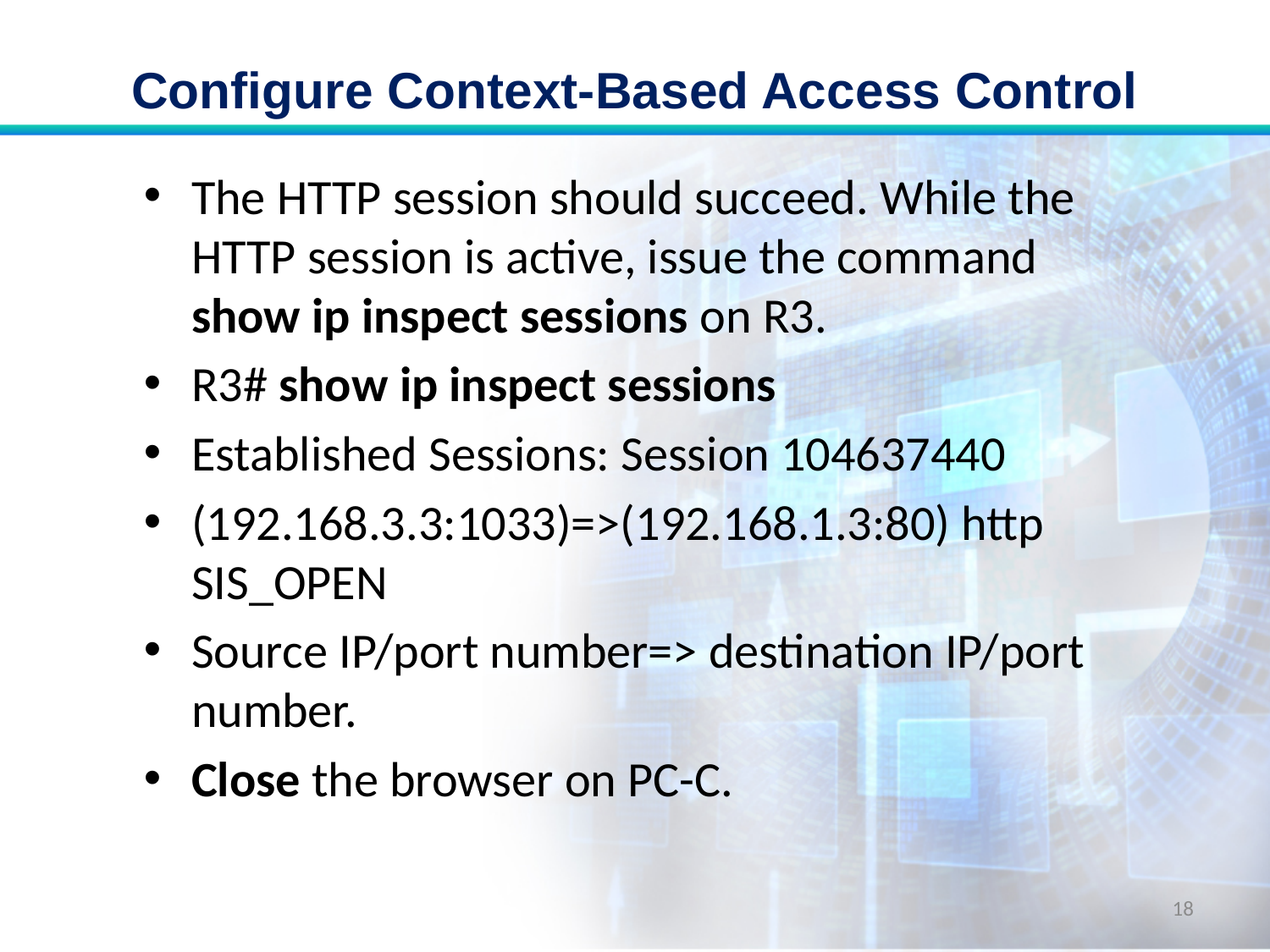

# Configure Context-Based Access Control
The HTTP session should succeed. While the HTTP session is active, issue the command show ip inspect sessions on R3.
R3# show ip inspect sessions
Established Sessions: Session 104637440
(192.168.3.3:1033)=>(192.168.1.3:80) http SIS_OPEN
Source IP/port number=> destination IP/port number.
Close the browser on PC-C.
18